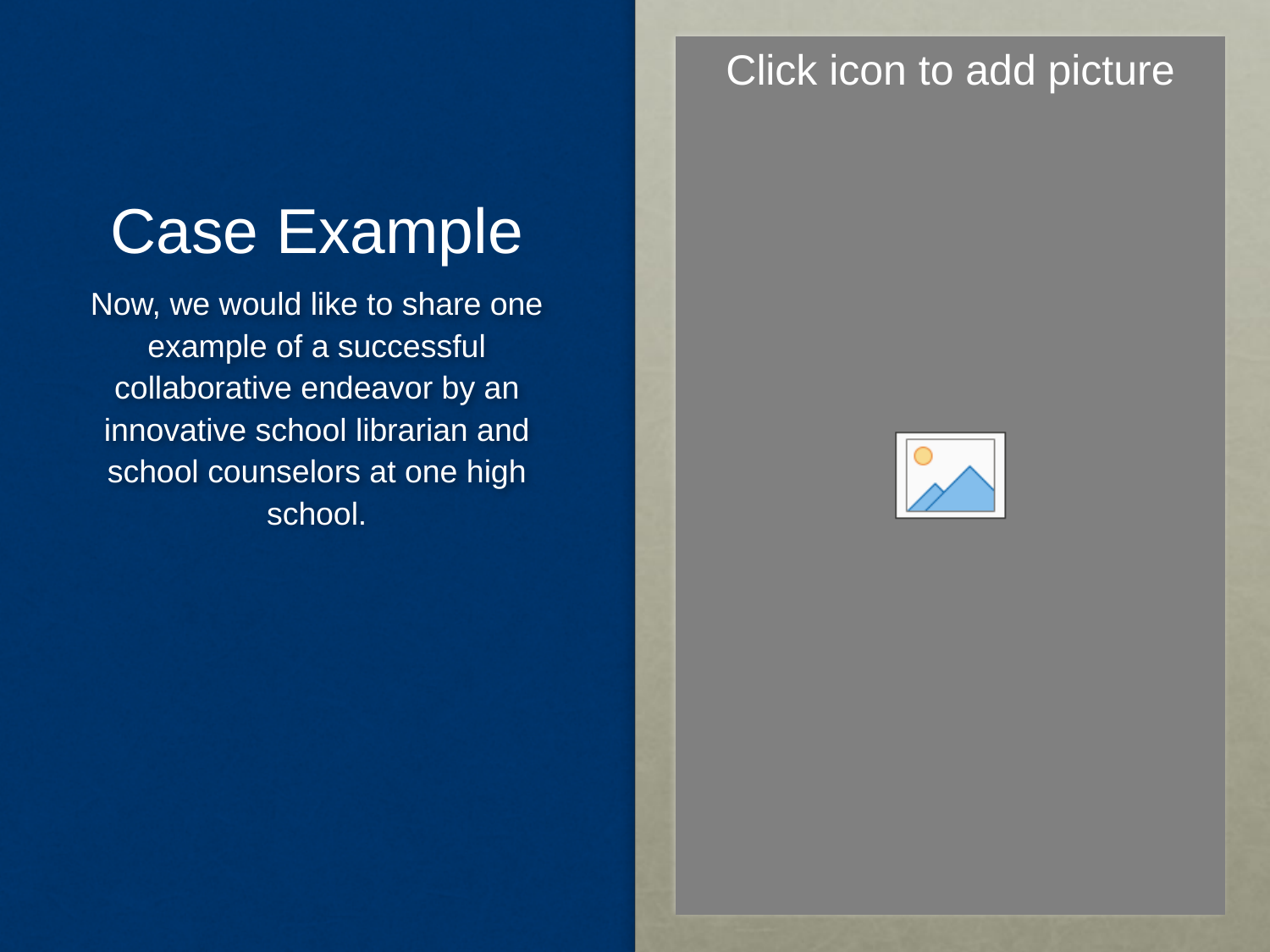

# Case Example
Now, we would like to share one example of a successful collaborative endeavor by an innovative school librarian and school counselors at one high school.